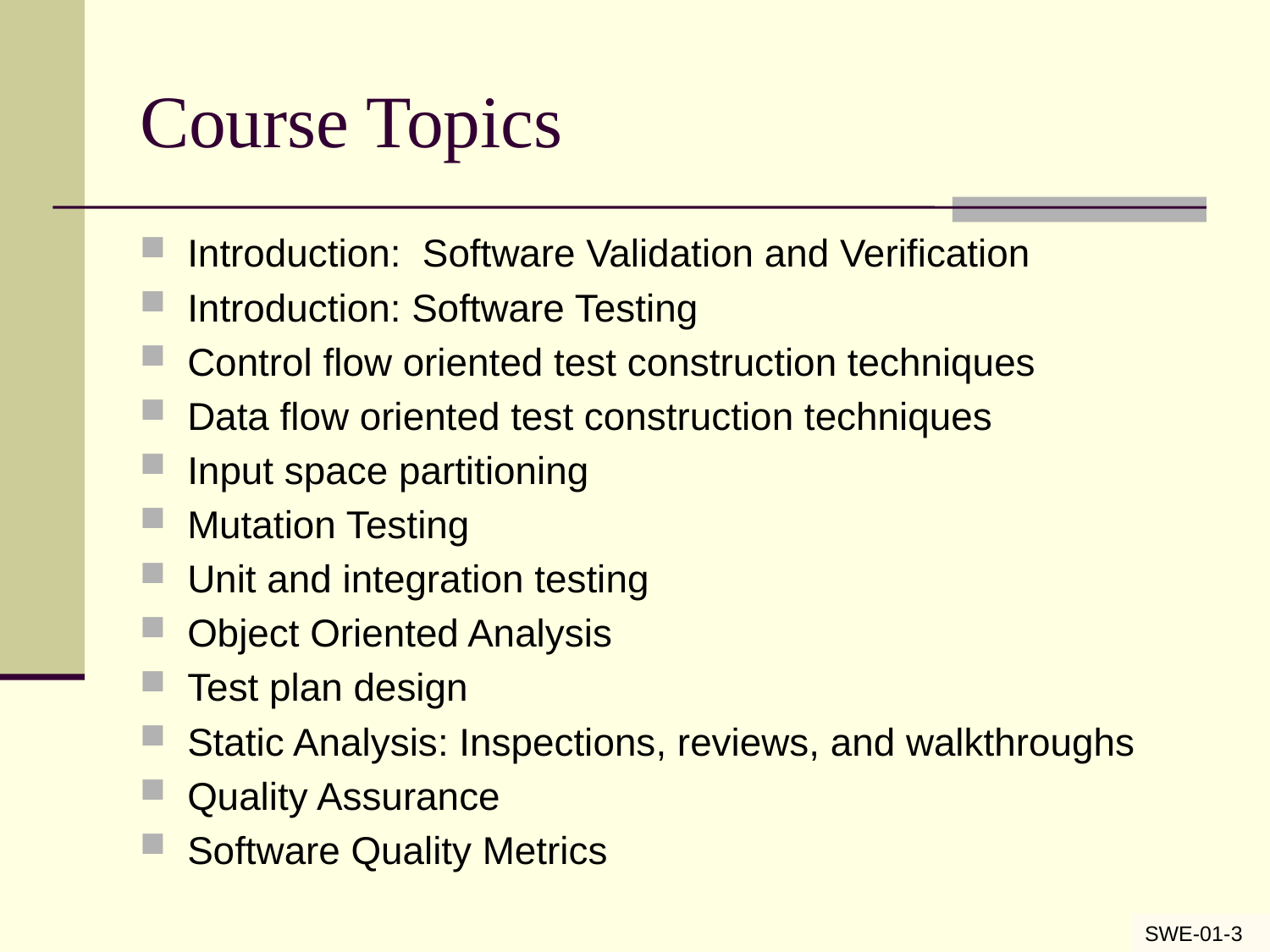

# Course Topics
Introduction:  Software Validation and Verification
Introduction: Software Testing
Control flow oriented test construction techniques
Data flow oriented test construction techniques
Input space partitioning
Mutation Testing
Unit and integration testing
Object Oriented Analysis
Test plan design
Static Analysis: Inspections, reviews, and walkthroughs
Quality Assurance
Software Quality Metrics